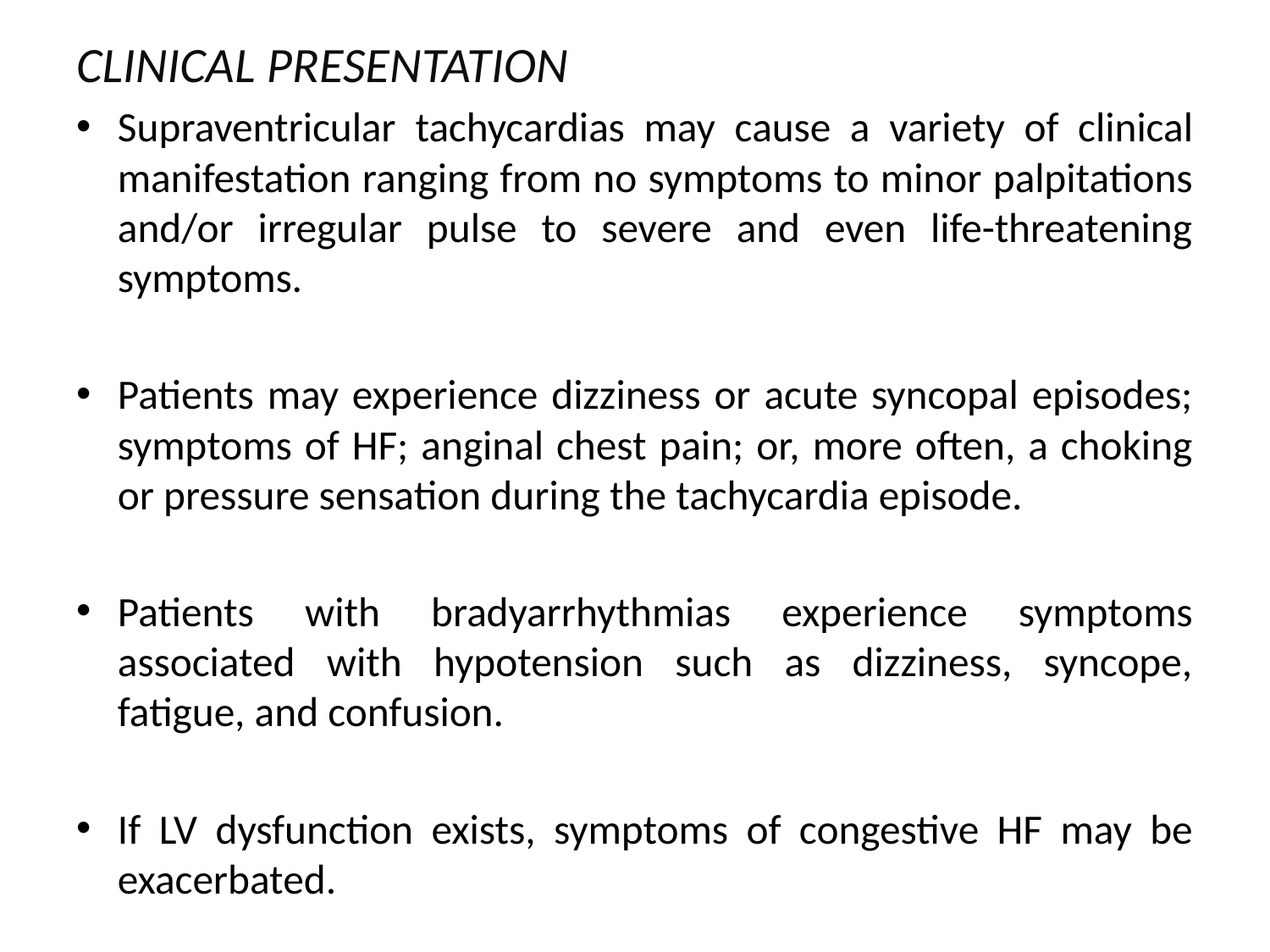

CLINICAL PRESENTATION
Supraventricular tachycardias may cause a variety of clinical manifestation ranging from no symptoms to minor palpitations and/or irregular pulse to severe and even life-threatening symptoms.

Patients may experience dizziness or acute syncopal episodes; symptoms of HF; anginal chest pain; or, more often, a choking or pressure sensation during the tachycardia episode.

Patients with bradyarrhythmias experience symptoms associated with hypotension such as dizziness, syncope, fatigue, and confusion.

If LV dysfunction exists, symptoms of congestive HF may be exacerbated.